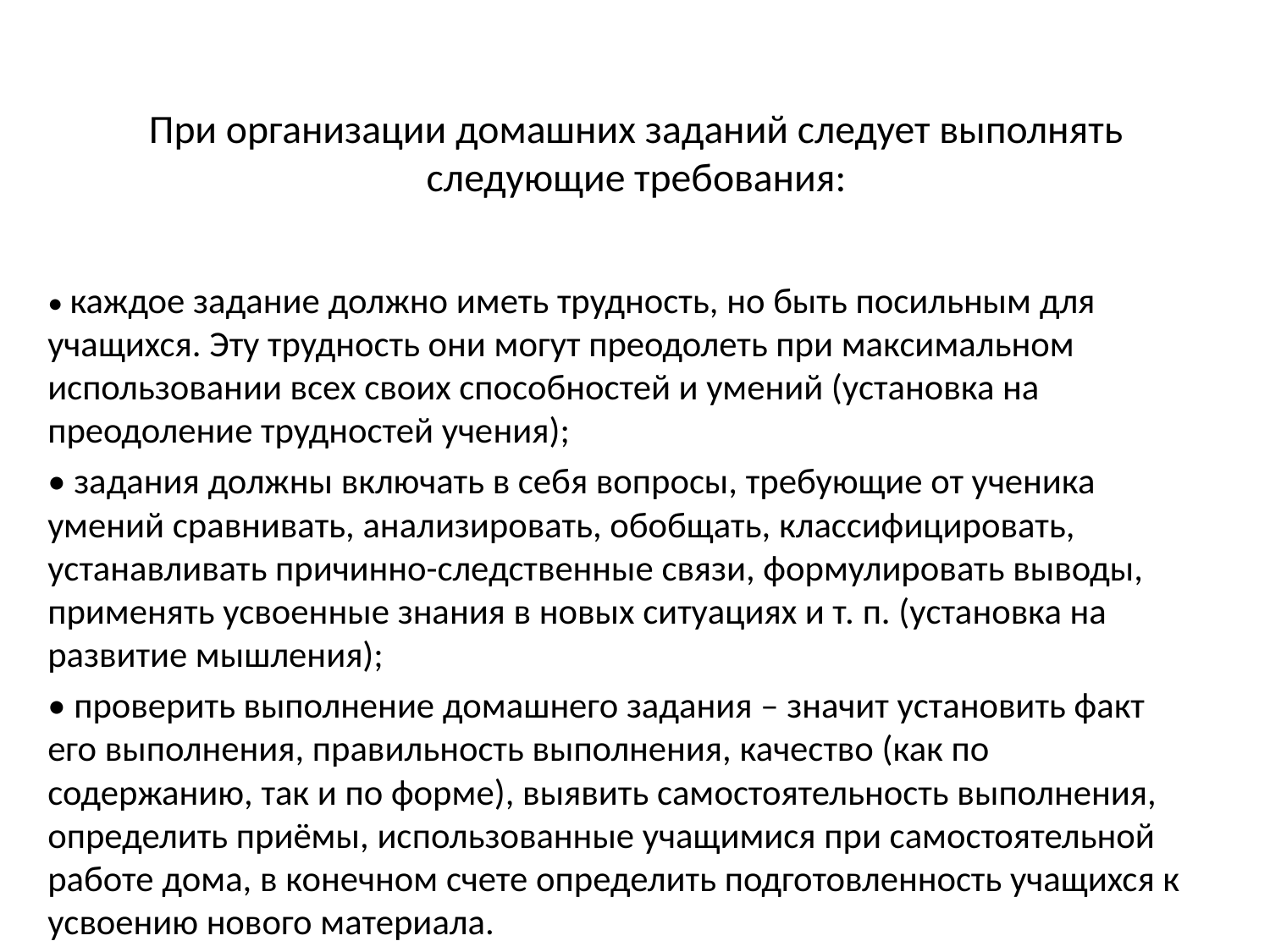

# При организации домашних заданий следует выполнять следующие требования:
• каждое задание должно иметь трудность, но быть посильным для учащихся. Эту трудность они могут преодолеть при максимальном использовании всех своих способностей и умений (установка на преодоление трудностей уче­ния);
• задания должны включать в себя вопросы, требующие от ученика умений сравнивать, анализировать, обобщать, классифицировать, устанавливать причинно-следственные связи, формулировать выводы, применять усвоен­ные знания в новых ситуациях и т. п. (установка на развитие мышления);
• проверить выполнение домашнего задания – значит установить факт его вы­полнения, правильность выполнения, качество (как по содержанию, так и по форме), выявить самостоятельность выполнения, определить приёмы, ис­пользованные учащимися при самостоятельной работе дома, в конечном счете определить подготовленность учащихся к усвоению нового материала.